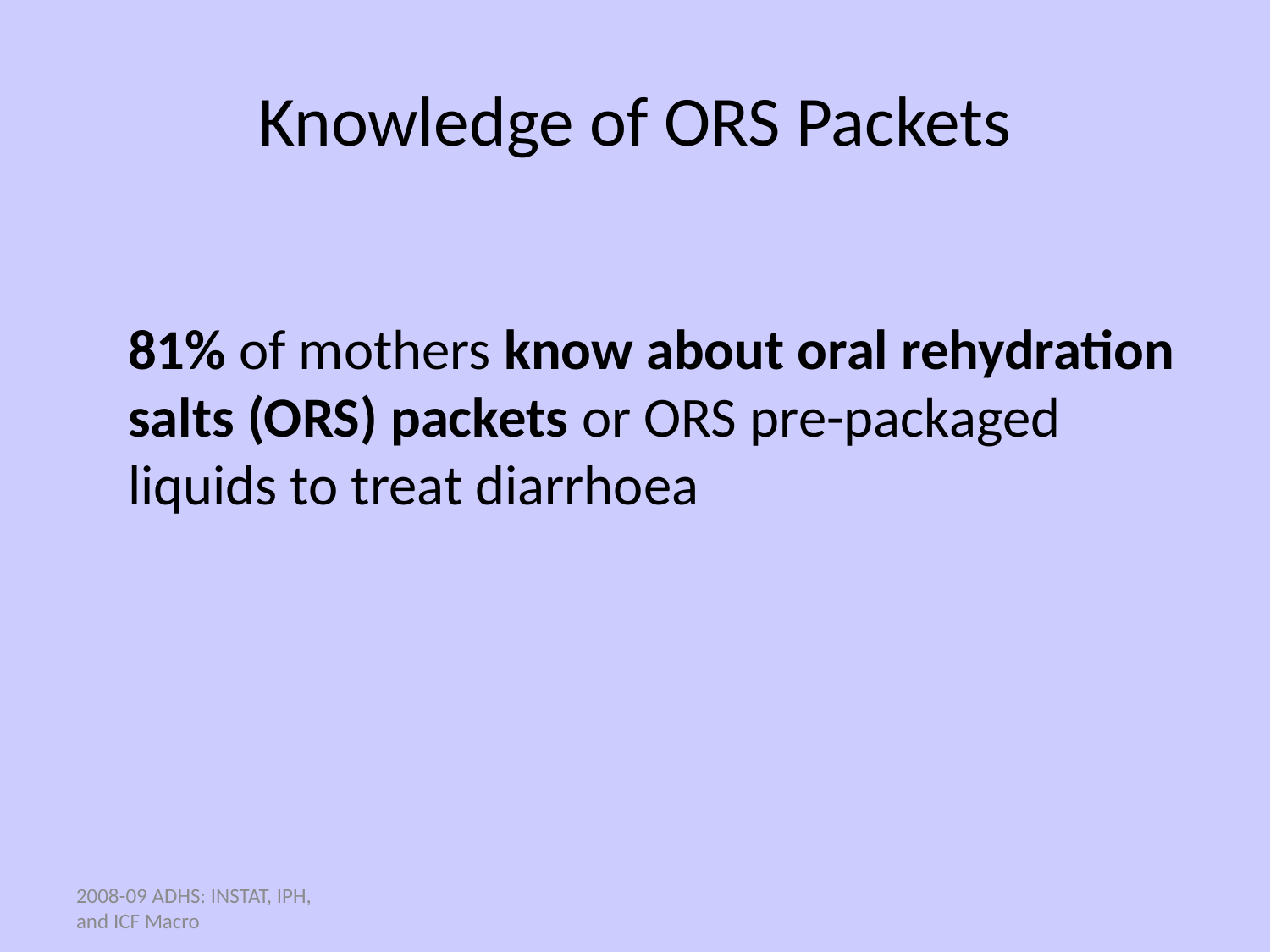

# Knowledge of ORS Packets
	81% of mothers know about oral rehydration salts (ORS) packets or ORS pre-packaged liquids to treat diarrhoea
2008-09 ADHS: INSTAT, IPH, and ICF Macro